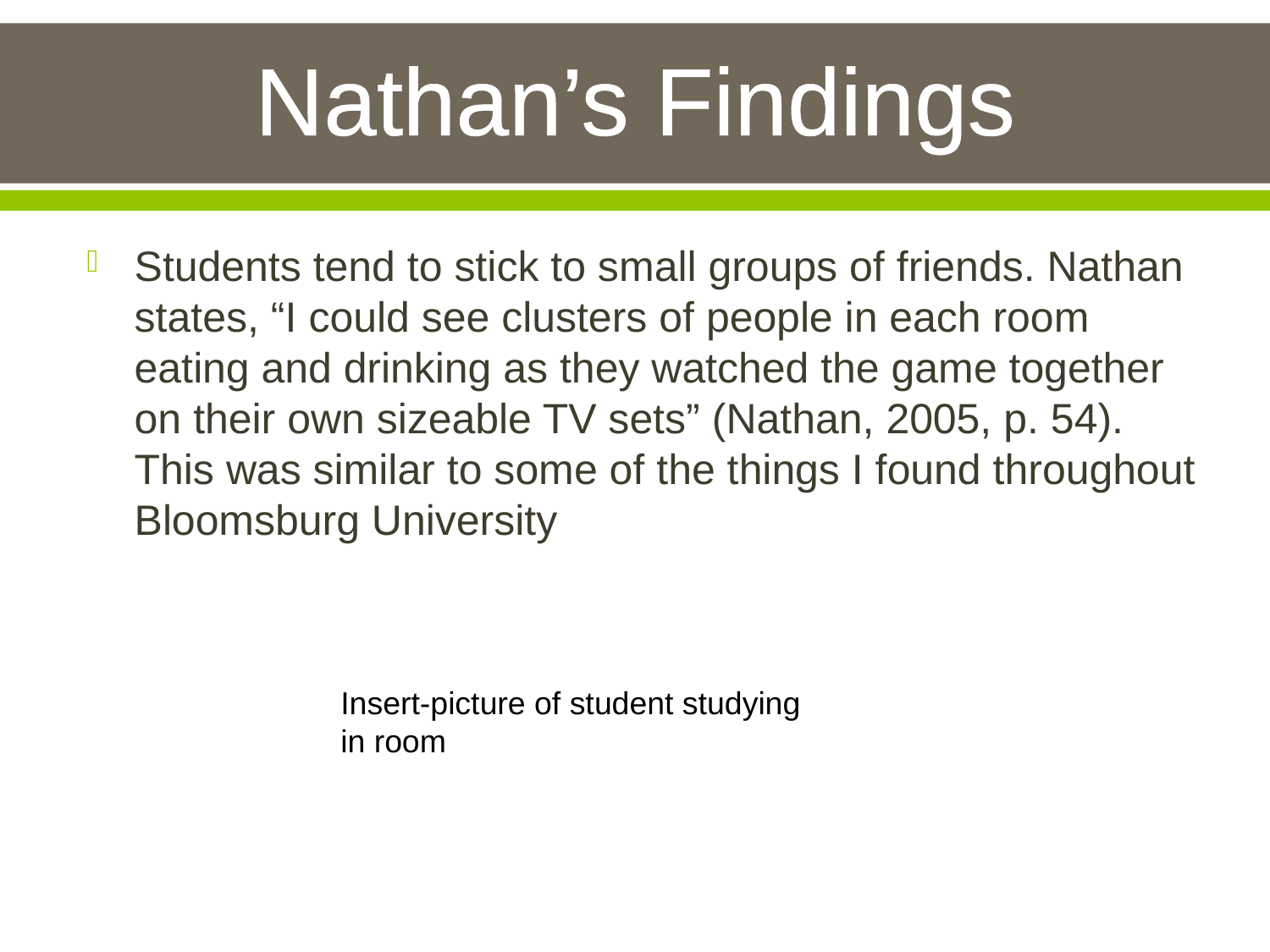

# Nathan’s Findings
Students tend to stick to small groups of friends. Nathan states, “I could see clusters of people in each room eating and drinking as they watched the game together on their own sizeable TV sets” (Nathan, 2005, p. 54). This was similar to some of the things I found throughout Bloomsburg University

Insert-picture of student studying in room